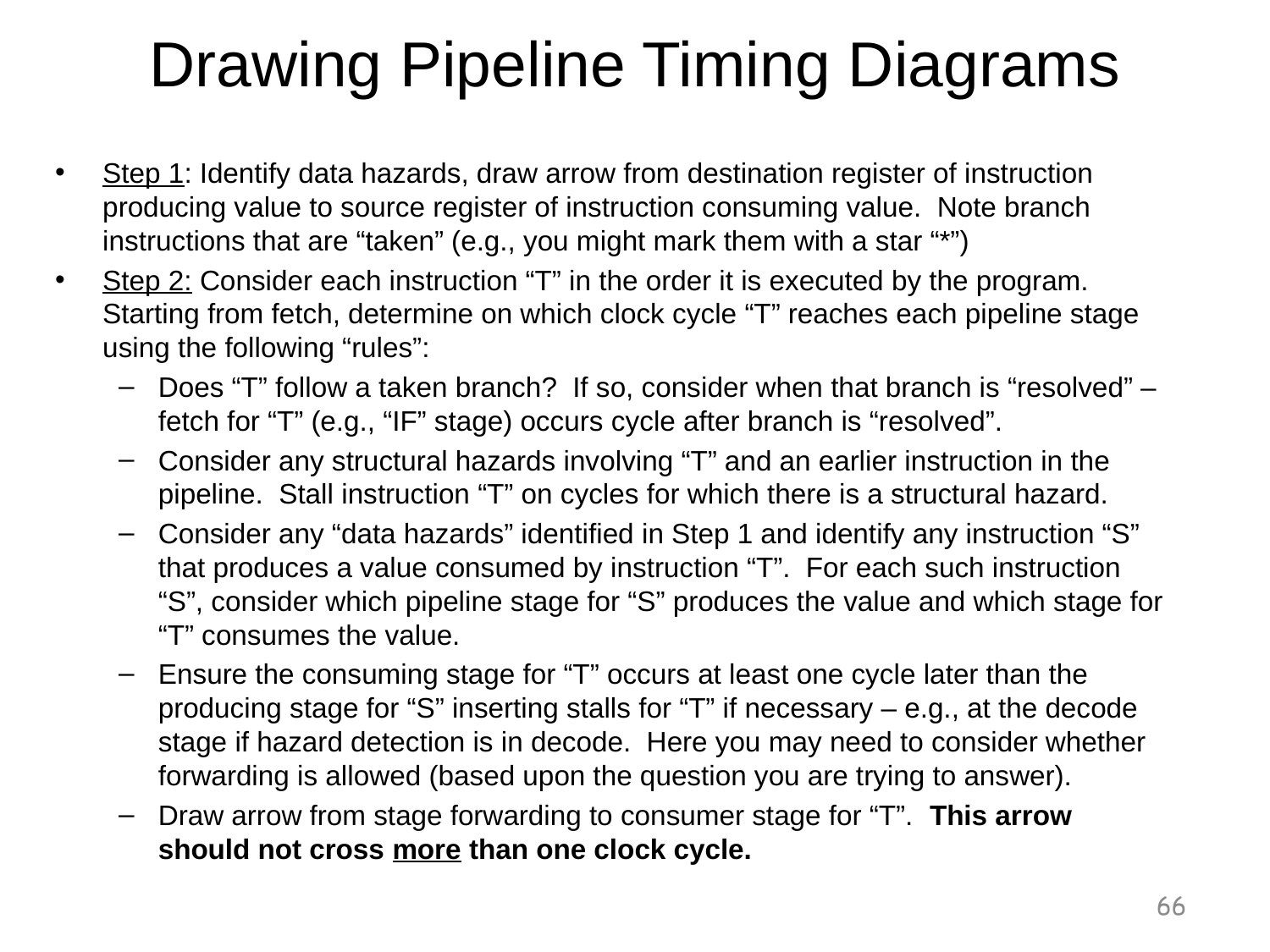

# Drawing Pipeline Timing Diagrams
Step 1: Identify data hazards, draw arrow from destination register of instruction producing value to source register of instruction consuming value.  Note branch instructions that are “taken” (e.g., you might mark them with a star “*”)
Step 2: Consider each instruction “T” in the order it is executed by the program.  Starting from fetch, determine on which clock cycle “T” reaches each pipeline stage using the following “rules”:
Does “T” follow a taken branch?  If so, consider when that branch is “resolved” – fetch for “T” (e.g., “IF” stage) occurs cycle after branch is “resolved”.
Consider any structural hazards involving “T” and an earlier instruction in the pipeline.  Stall instruction “T” on cycles for which there is a structural hazard.
Consider any “data hazards” identified in Step 1 and identify any instruction “S” that produces a value consumed by instruction “T”.  For each such instruction “S”, consider which pipeline stage for “S” produces the value and which stage for “T” consumes the value.
Ensure the consuming stage for “T” occurs at least one cycle later than the producing stage for “S” inserting stalls for “T” if necessary – e.g., at the decode stage if hazard detection is in decode.  Here you may need to consider whether forwarding is allowed (based upon the question you are trying to answer).
Draw arrow from stage forwarding to consumer stage for “T”.  This arrow should not cross more than one clock cycle.

66